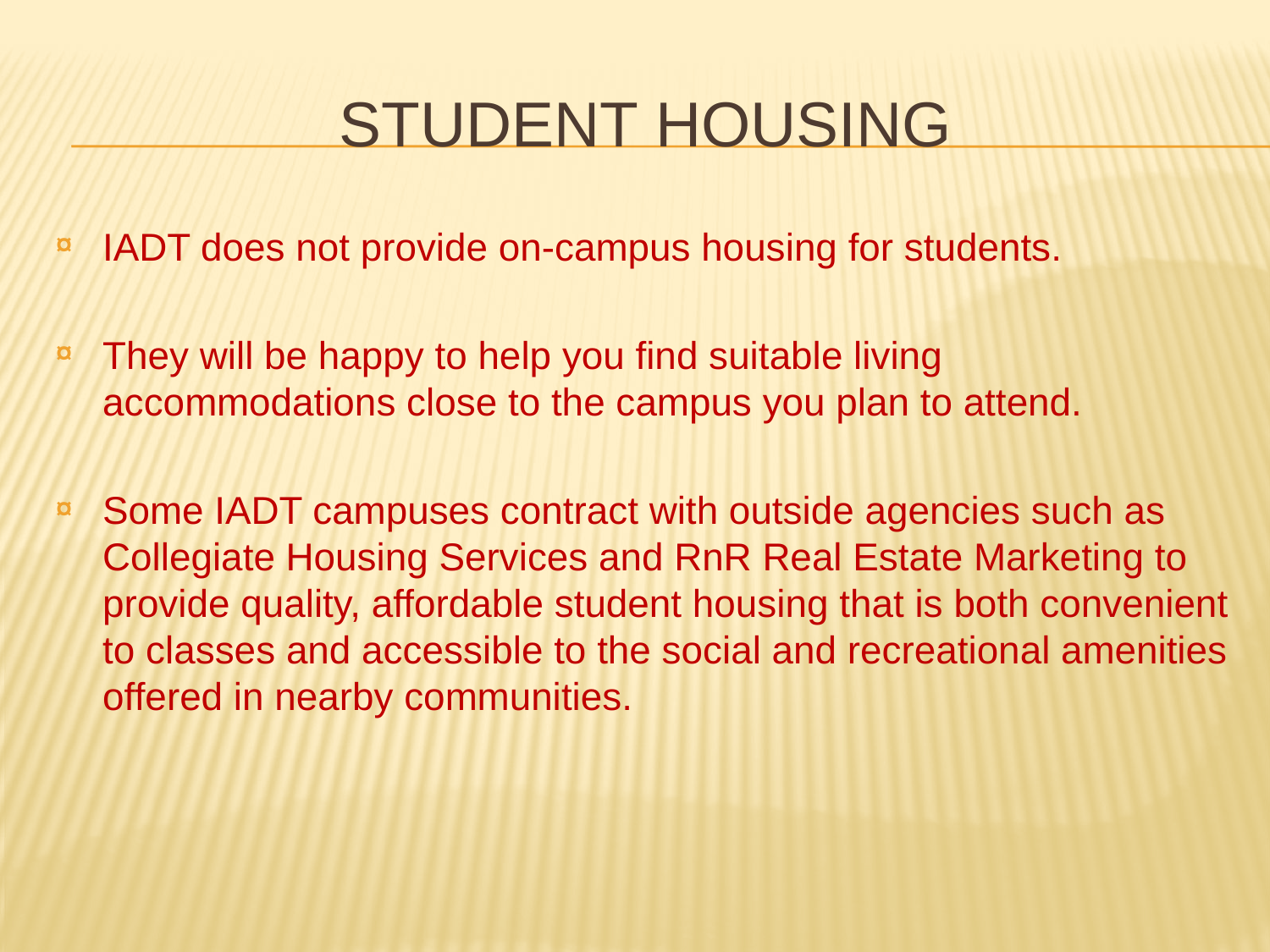

# Student Housing
IADT does not provide on-campus housing for students.

They will be happy to help you find suitable living accommodations close to the campus you plan to attend.

Some IADT campuses contract with outside agencies such as Collegiate Housing Services and RnR Real Estate Marketing to provide quality, affordable student housing that is both convenient to classes and accessible to the social and recreational amenities offered in nearby communities.